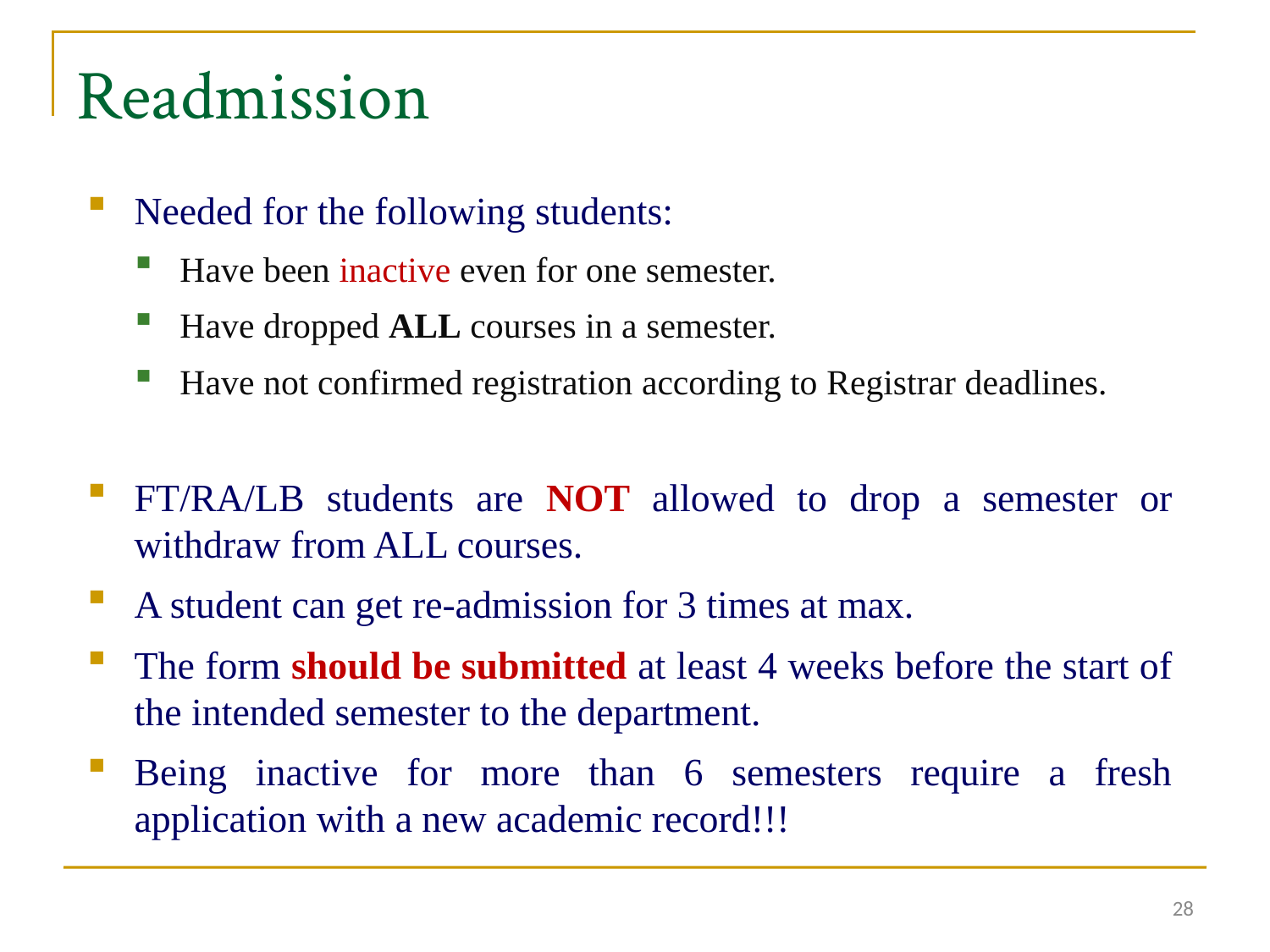

Readmission
Needed for the following students:
Have been inactive even for one semester.
Have dropped ALL courses in a semester.
Have not confirmed registration according to Registrar deadlines.

FT/RA/LB students are NOT allowed to drop a semester or withdraw from ALL courses.
A student can get re-admission for 3 times at max.
The form should be submitted at least 4 weeks before the start of the intended semester to the department.
Being inactive for more than 6 semesters require a fresh application with a new academic record!!!
28